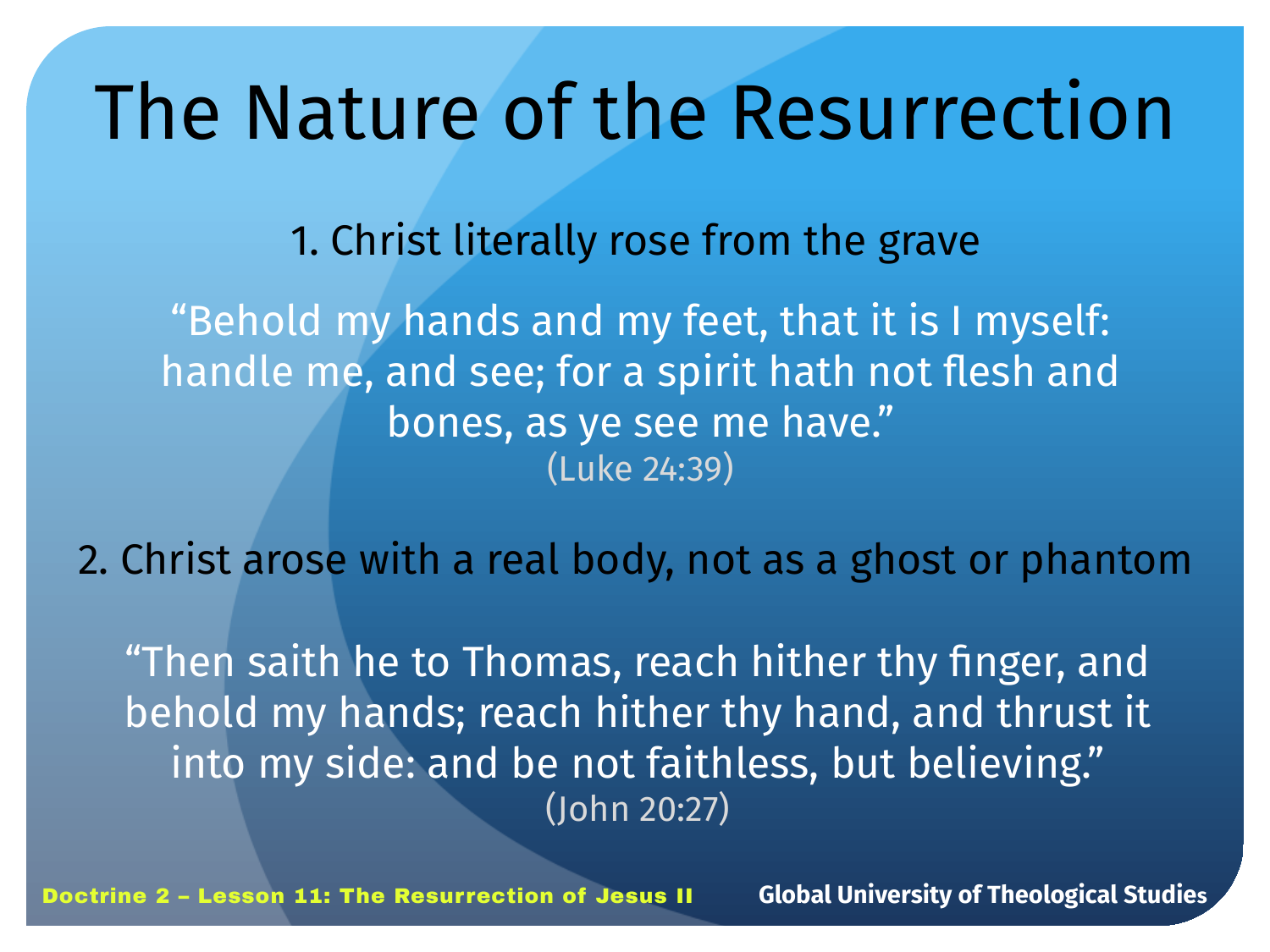

The Nature of the Resurrection
1. Christ literally rose from the grave
“Behold my hands and my feet, that it is I myself: handle me, and see; for a spirit hath not flesh and bones, as ye see me have.”
(Luke 24:39)
2. Christ arose with a real body, not as a ghost or phantom
“Then saith he to Thomas, reach hither thy finger, and behold my hands; reach hither thy hand, and thrust it into my side: and be not faithless, but believing.”
(John 20:27)
Doctrine 2 – Lesson 11: The Resurrection of Jesus II        Global University of Theological Studies